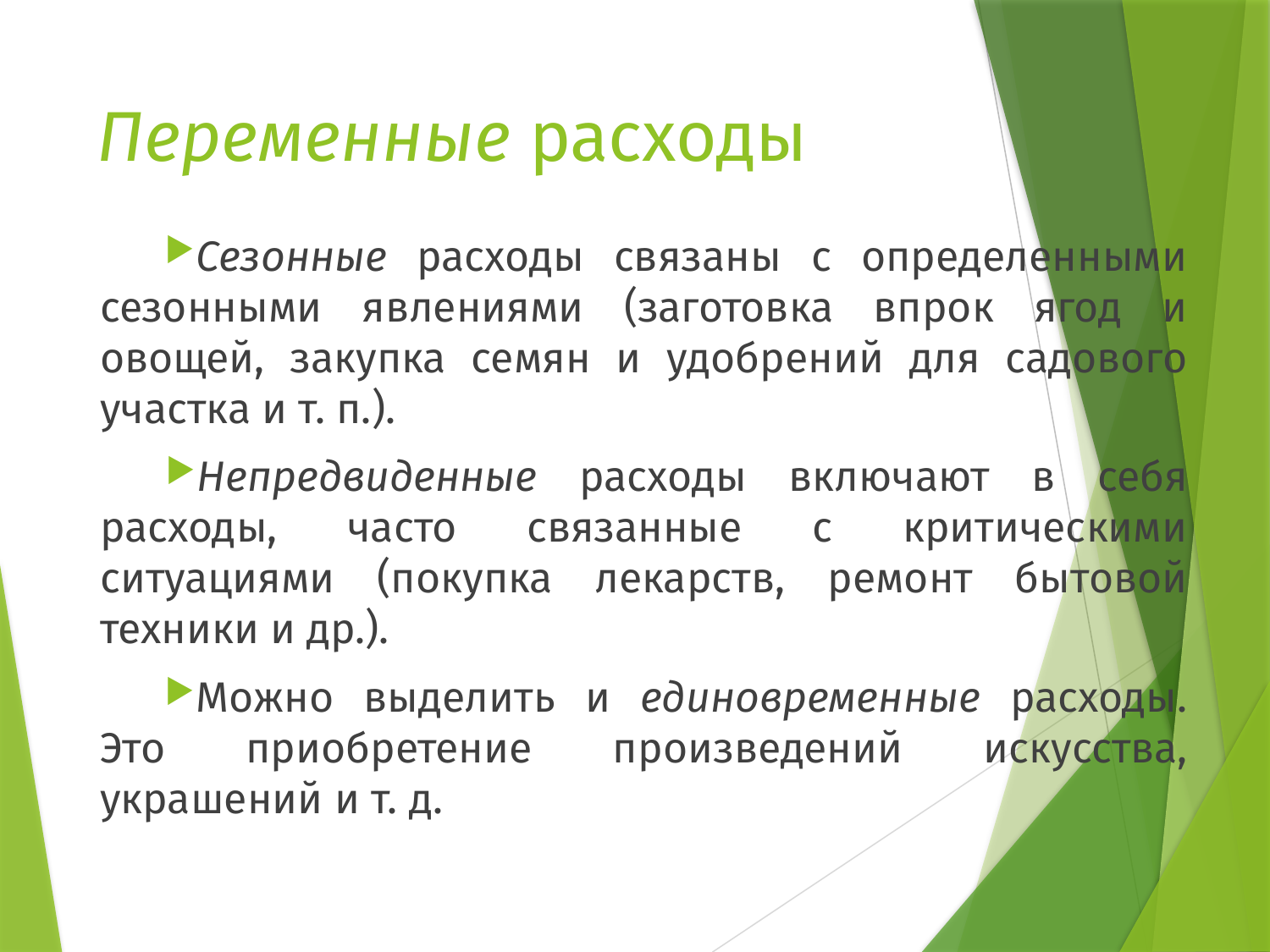

# Переменные расходы
Сезонные расходы связаны с определенными сезонными явлениями (заготовка впрок ягод и овощей, закупка семян и удобрений для садового участка и т. п.).
Непредвиденные расходы включают в себя расходы, часто связанные с критическими ситуациями (покупка лекарств, ремонт бытовой техники и др.).
Можно выделить и единовременные расходы. Это приобретение произведений искусства, украшений и т. д.